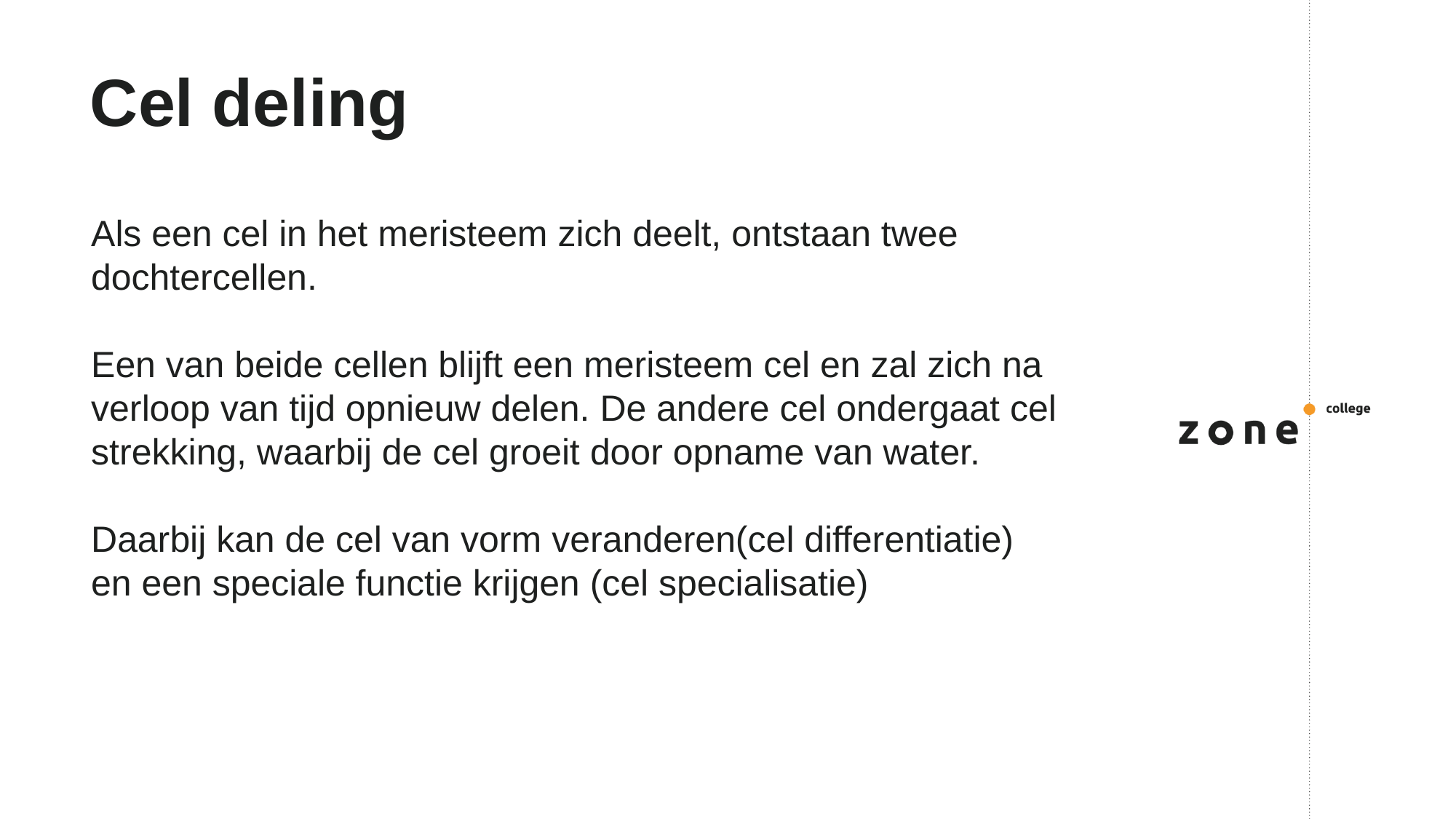

# Cel deling
Als een cel in het meristeem zich deelt, ontstaan twee dochtercellen.

Een van beide cellen blijft een meristeem cel en zal zich na verloop van tijd opnieuw delen. De andere cel ondergaat cel strekking, waarbij de cel groeit door opname van water.

Daarbij kan de cel van vorm veranderen(cel differentiatie) en een speciale functie krijgen (cel specialisatie)